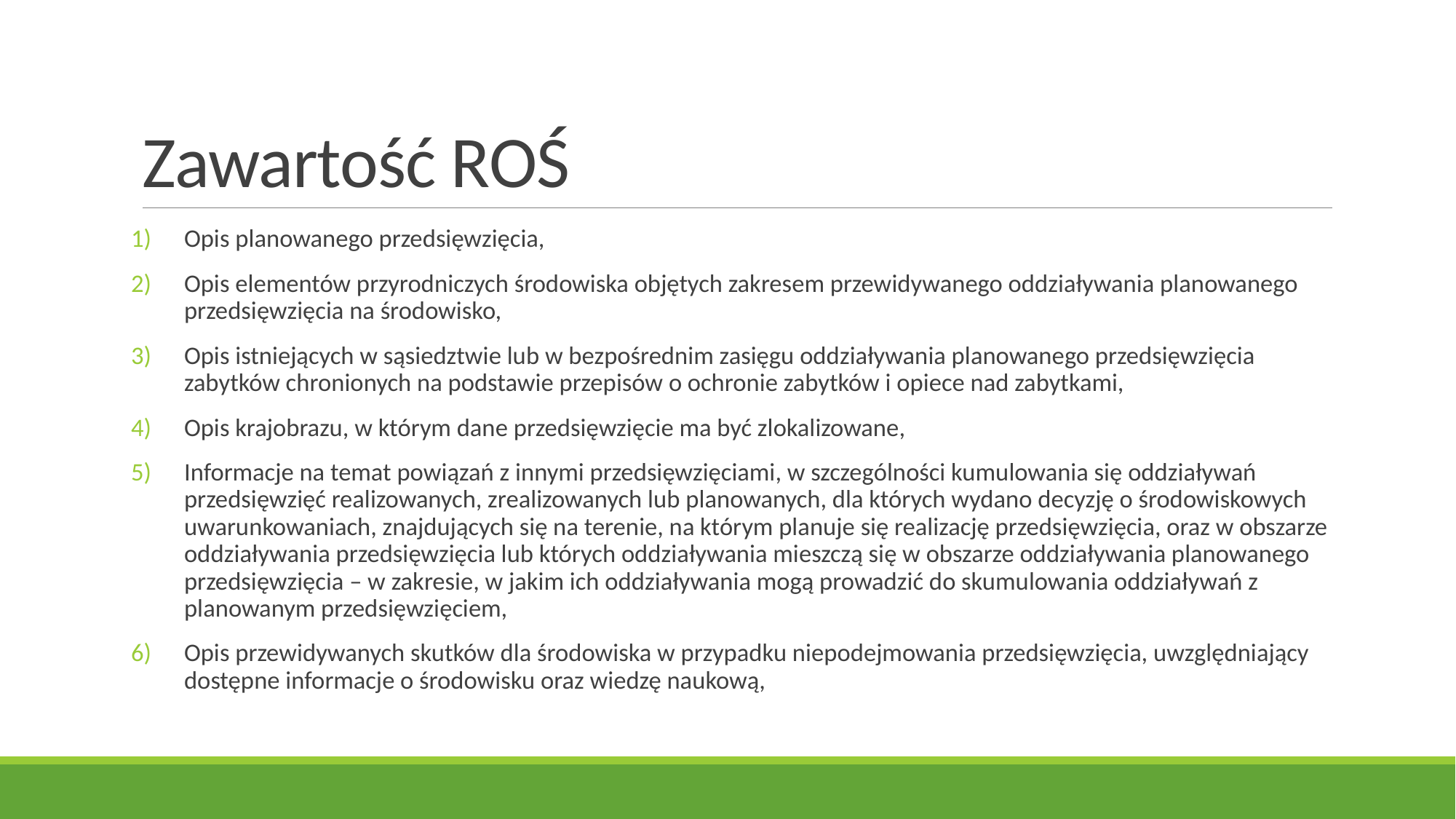

# Zawartość ROŚ
Opis planowanego przedsięwzięcia,
Opis elementów przyrodniczych środowiska objętych zakresem przewidywanego oddziaływania planowanego przedsięwzięcia na środowisko,
Opis istniejących w sąsiedztwie lub w bezpośrednim zasięgu oddziaływania planowanego przedsięwzięcia zabytków chronionych na podstawie przepisów o ochronie zabytków i opiece nad zabytkami,
Opis krajobrazu, w którym dane przedsięwzięcie ma być zlokalizowane,
Informacje na temat powiązań z innymi przedsięwzięciami, w szczególności kumulowania się oddziaływań przedsięwzięć realizowanych, zrealizowanych lub planowanych, dla których wydano decyzję o środowiskowych uwarunkowaniach, znajdujących się na terenie, na którym planuje się realizację przedsięwzięcia, oraz w obszarze oddziaływania przedsięwzięcia lub których oddziaływania mieszczą się w obszarze oddziaływania planowanego przedsięwzięcia – w zakresie, w jakim ich oddziaływania mogą prowadzić do skumulowania oddziaływań z planowanym przedsięwzięciem,
Opis przewidywanych skutków dla środowiska w przypadku niepodejmowania przedsięwzięcia, uwzględniający dostępne informacje o środowisku oraz wiedzę naukową,